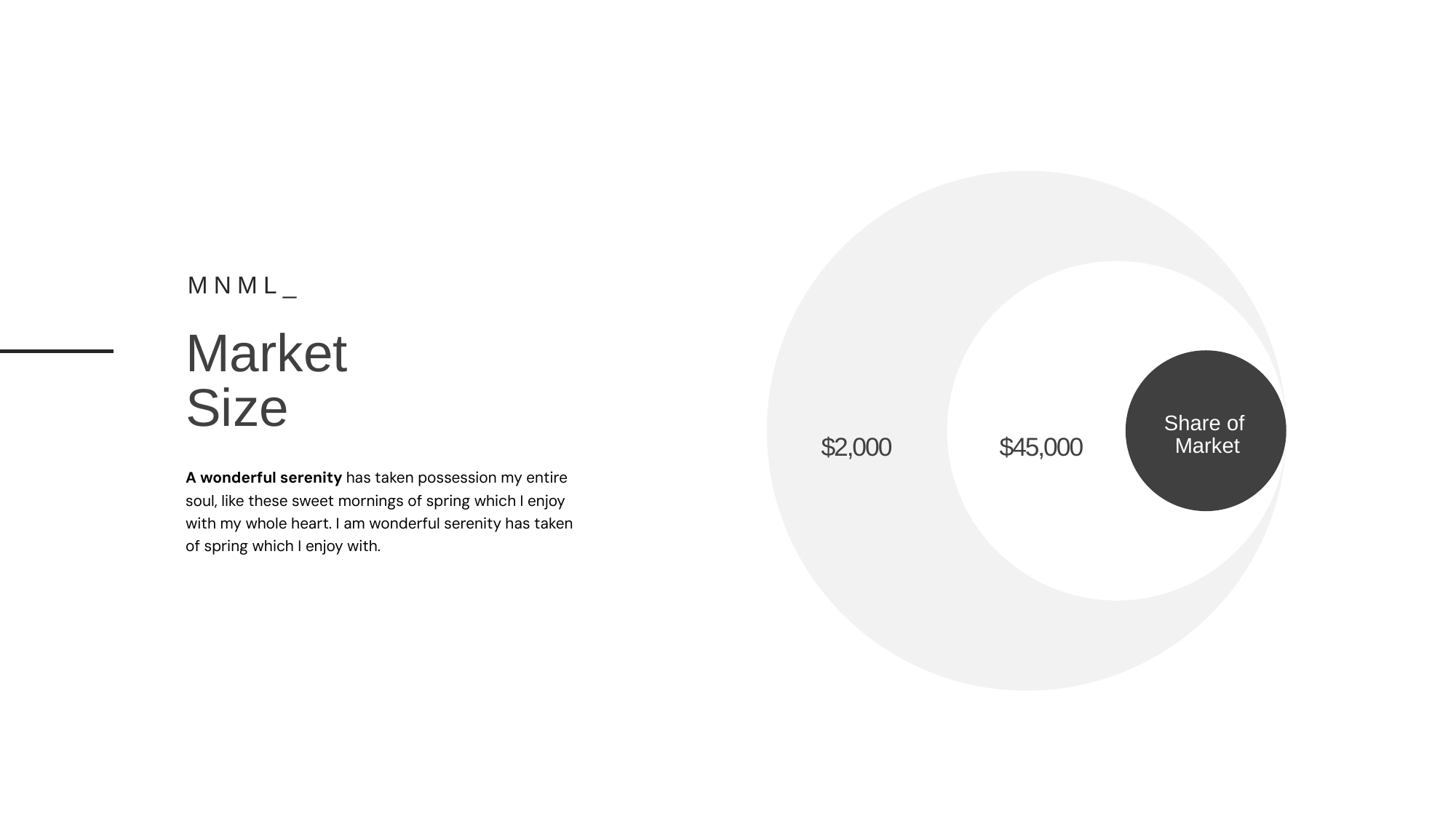

Mnml_
Market
Size

Share of
Market
$2,000
$45,000
A wonderful serenity has taken possession my entire soul, like these sweet mornings of spring which I enjoy with my whole heart. I am wonderful serenity has taken of spring which I enjoy with.